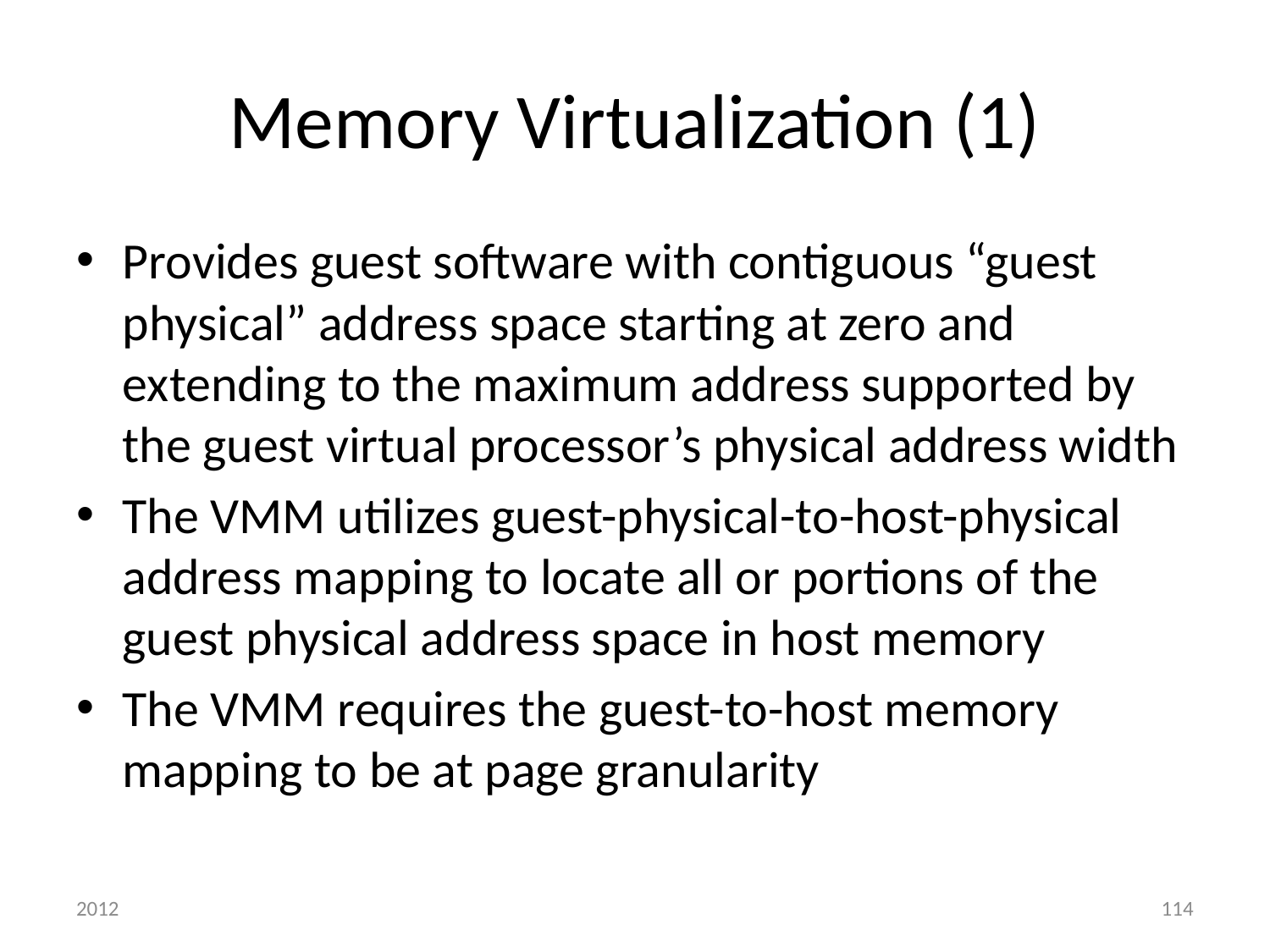

# Memory Virtualization (1)
Provides guest software with contiguous “guest physical” address space starting at zero and extending to the maximum address supported by the guest virtual processor’s physical address width
The VMM utilizes guest-physical-to-host-physical address mapping to locate all or portions of the guest physical address space in host memory
The VMM requires the guest-to-host memory mapping to be at page granularity
2012

114